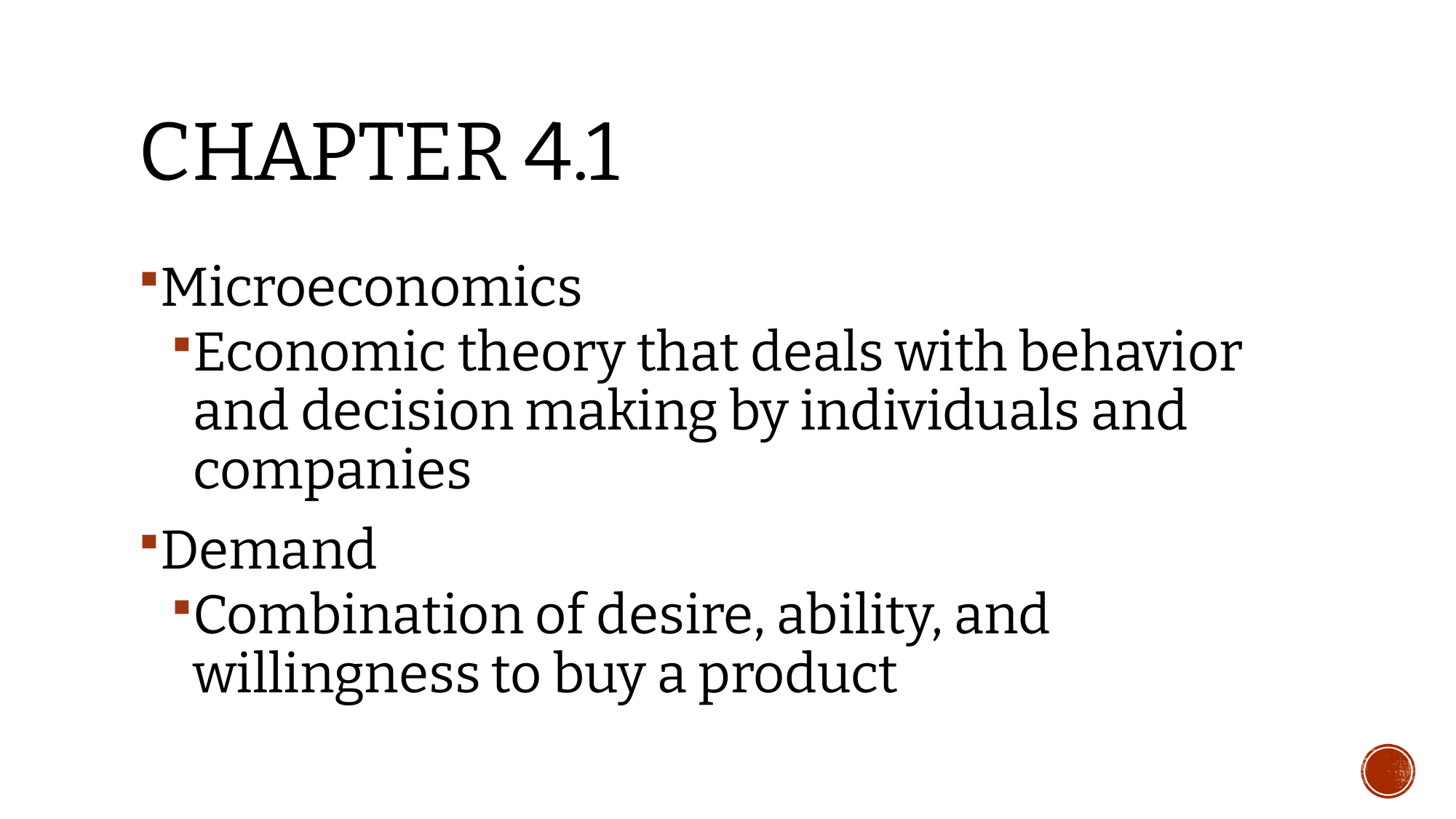

# Chapter 4.1
Microeconomics
Economic theory that deals with behavior and decision making by individuals and companies
Demand
Combination of desire, ability, and willingness to buy a product